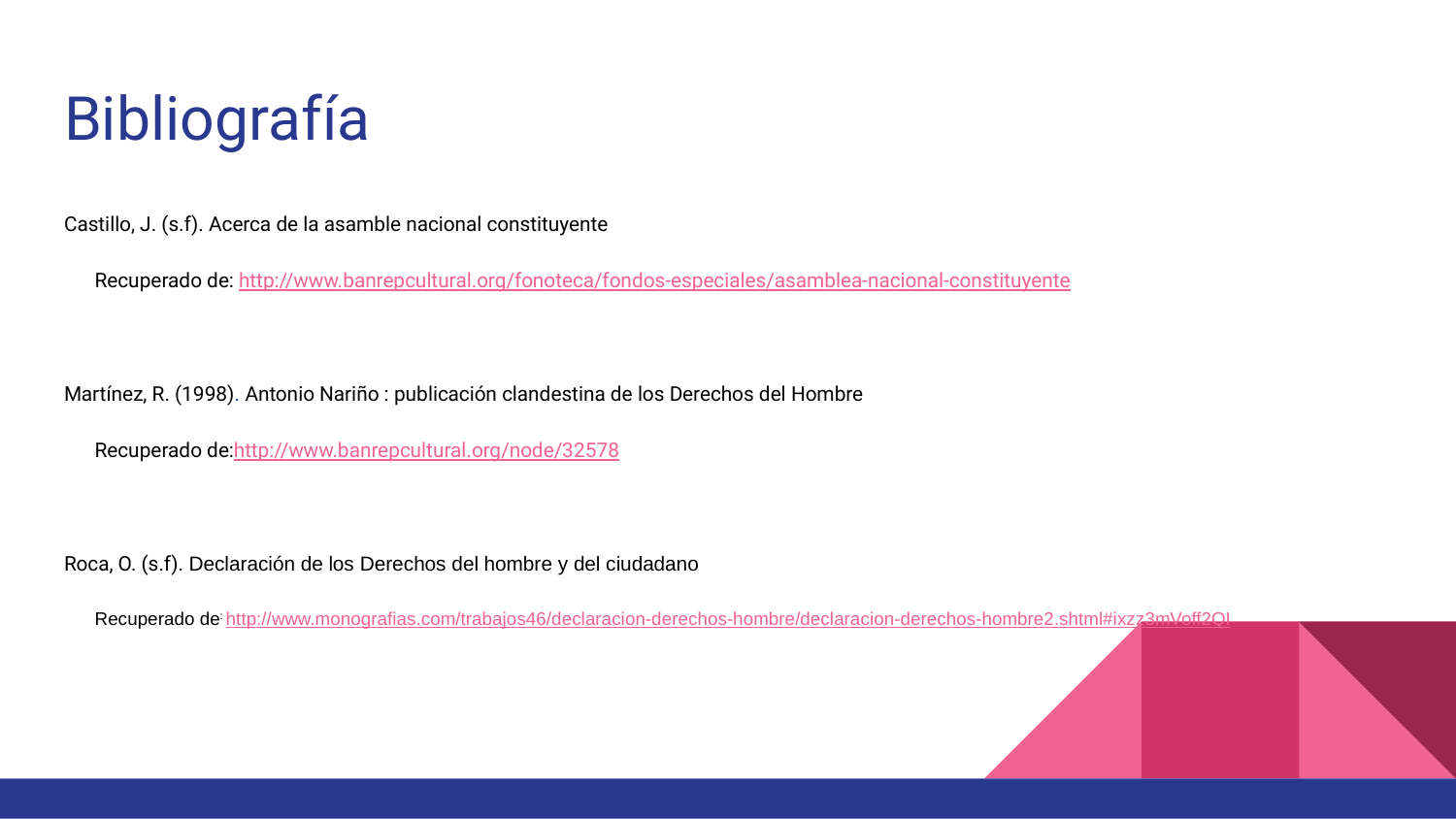

# Bibliografía
Castillo, J. (s.f). Acerca de la asamble nacional constituyente
      Recuperado de: http://www.banrepcultural.org/fonoteca/fondos-especiales/asamblea-nacional-constituyente

Martínez, R. (1998). Antonio Nariño : publicación clandestina de los Derechos del Hombre
      Recuperado de:http://www.banrepcultural.org/node/32578

Roca, O. (s.f). Declaración de los Derechos del hombre y del ciudadano
      Recuperado de: http://www.monografias.com/trabajos46/declaracion-derechos-hombre/declaracion-derechos-hombre2.shtml#ixzz3mVoff2QI

https://es.m.wikipedia.org/wiki/Declaración_de_los_Derechos_del_Hombre_y_del_Ciudadano